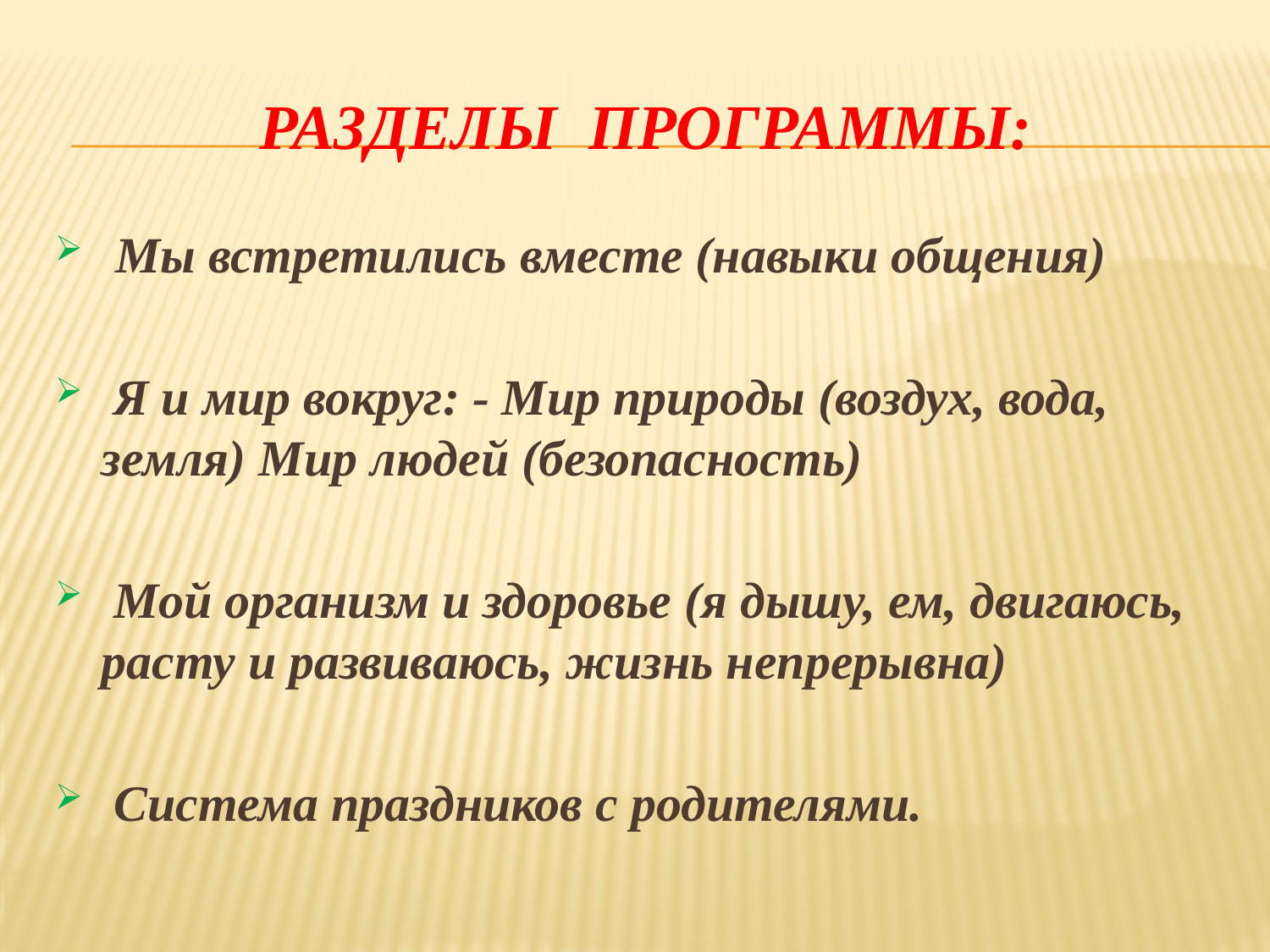

# Разделы  программы:
 Мы встретились вместе (навыки общения)

 Я и мир вокруг: - Мир природы (воздух, вода, земля) Мир людей (безопасность)

 Мой организм и здоровье (я дышу, ем, двигаюсь, расту и развиваюсь, жизнь непрерывна)

 Система праздников с родителями.